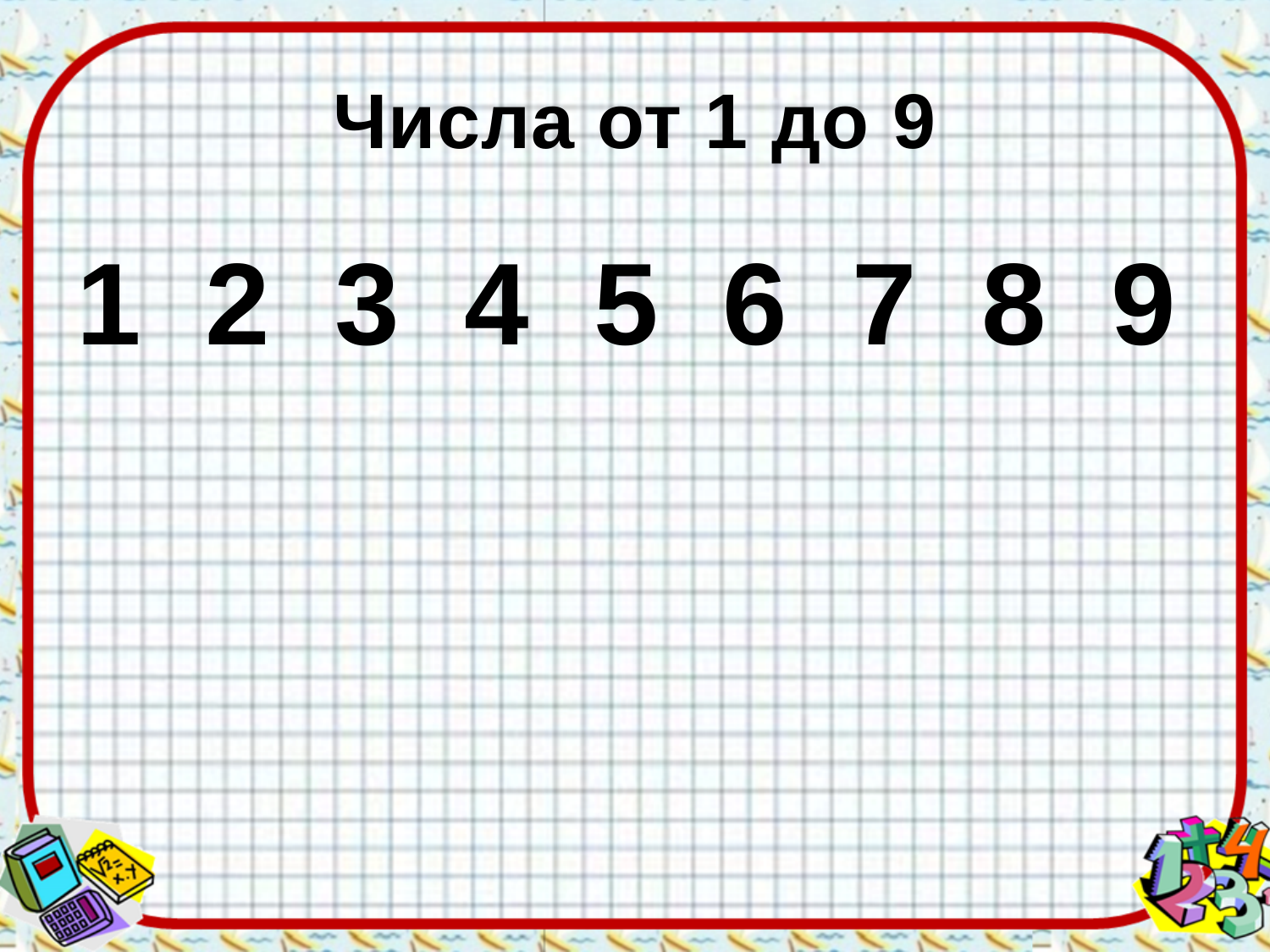

# Числа от 1 до 9
1  2  3  4  5  6  7  8  9